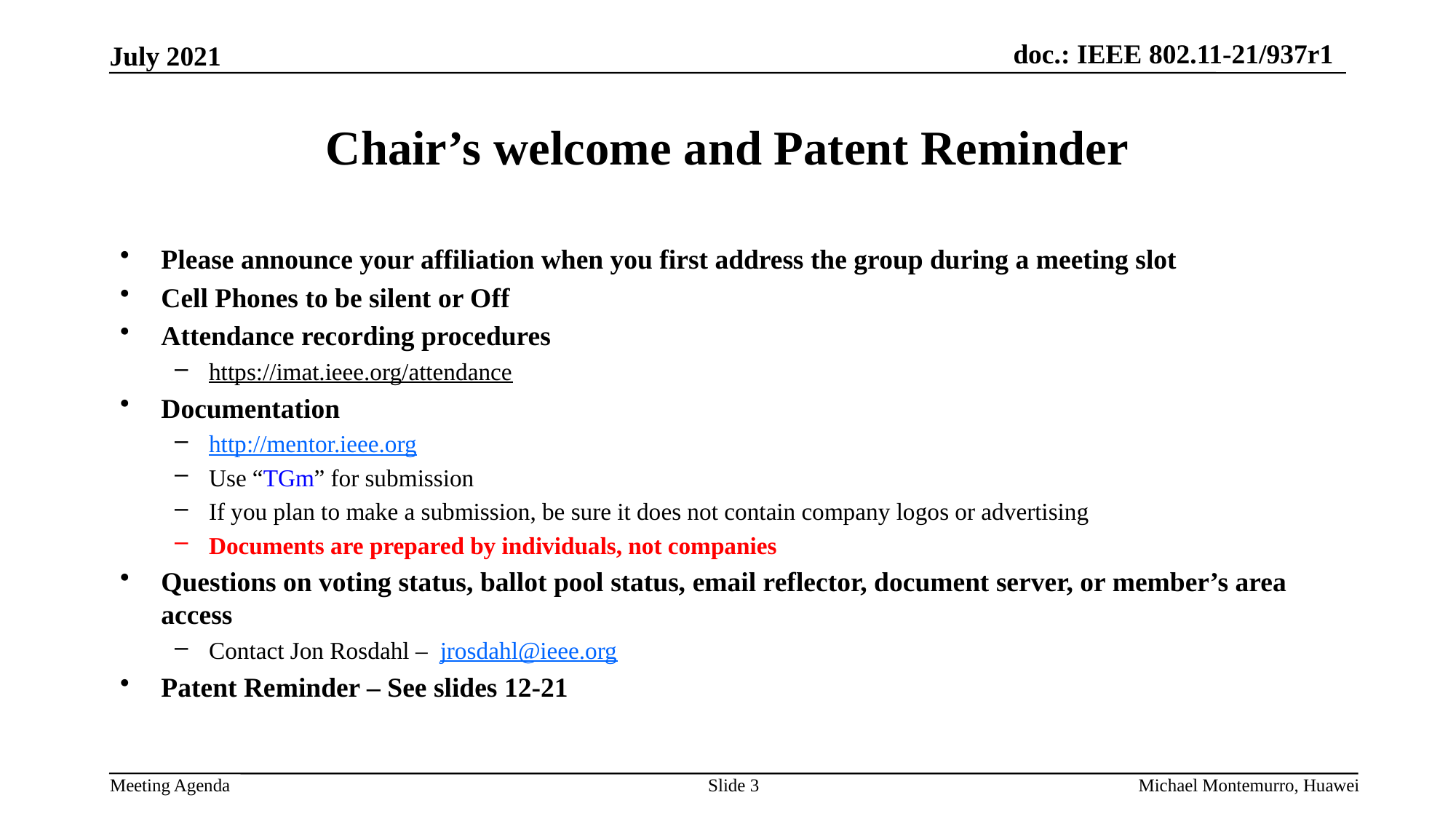

# Chair’s welcome and Patent Reminder
Please announce your affiliation when you first address the group during a meeting slot
Cell Phones to be silent or Off
Attendance recording procedures
https://imat.ieee.org/attendance
Documentation
http://mentor.ieee.org
Use “TGm” for submission
If you plan to make a submission, be sure it does not contain company logos or advertising
Documents are prepared by individuals, not companies
Questions on voting status, ballot pool status, email reflector, document server, or member’s area access
Contact Jon Rosdahl –  jrosdahl@ieee.org
Patent Reminder – See slides 12-21
Slide 3
Michael Montemurro, Huawei